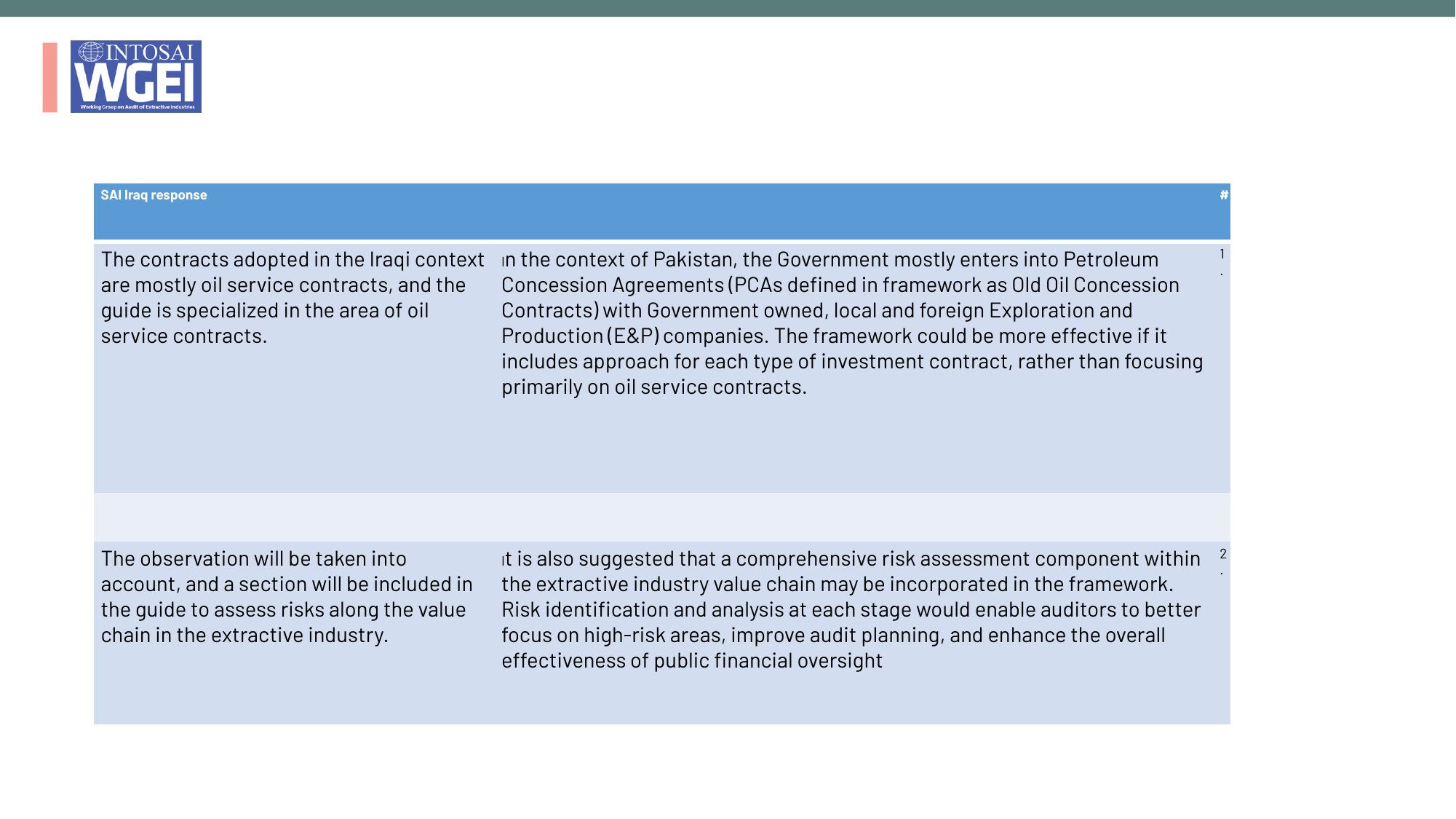

| SAI Iraq response |  | # |
| --- | --- | --- |
| The contracts adopted in the Iraqi context are mostly oil service contracts, and the guide is specialized in the area of oil service contracts. | In the context of Pakistan, the Government mostly enters into Petroleum Concession Agreements (PCAs defined in framework as Old Oil Concession Contracts) with Government owned, local and foreign Exploration and Production (E&P) companies. The framework could be more effective if it includes approach for each type of investment contract, rather than focusing primarily on oil service contracts. | 1. |
|  |  |  |
| The observation will be taken into account, and a section will be included in the guide to assess risks along the value chain in the extractive industry. | It is also suggested that a comprehensive risk assessment component within the extractive industry value chain may be incorporated in the framework. Risk identification and analysis at each stage would enable auditors to better focus on high-risk areas, improve audit planning, and enhance the overall effectiveness of public financial oversight | 2. |